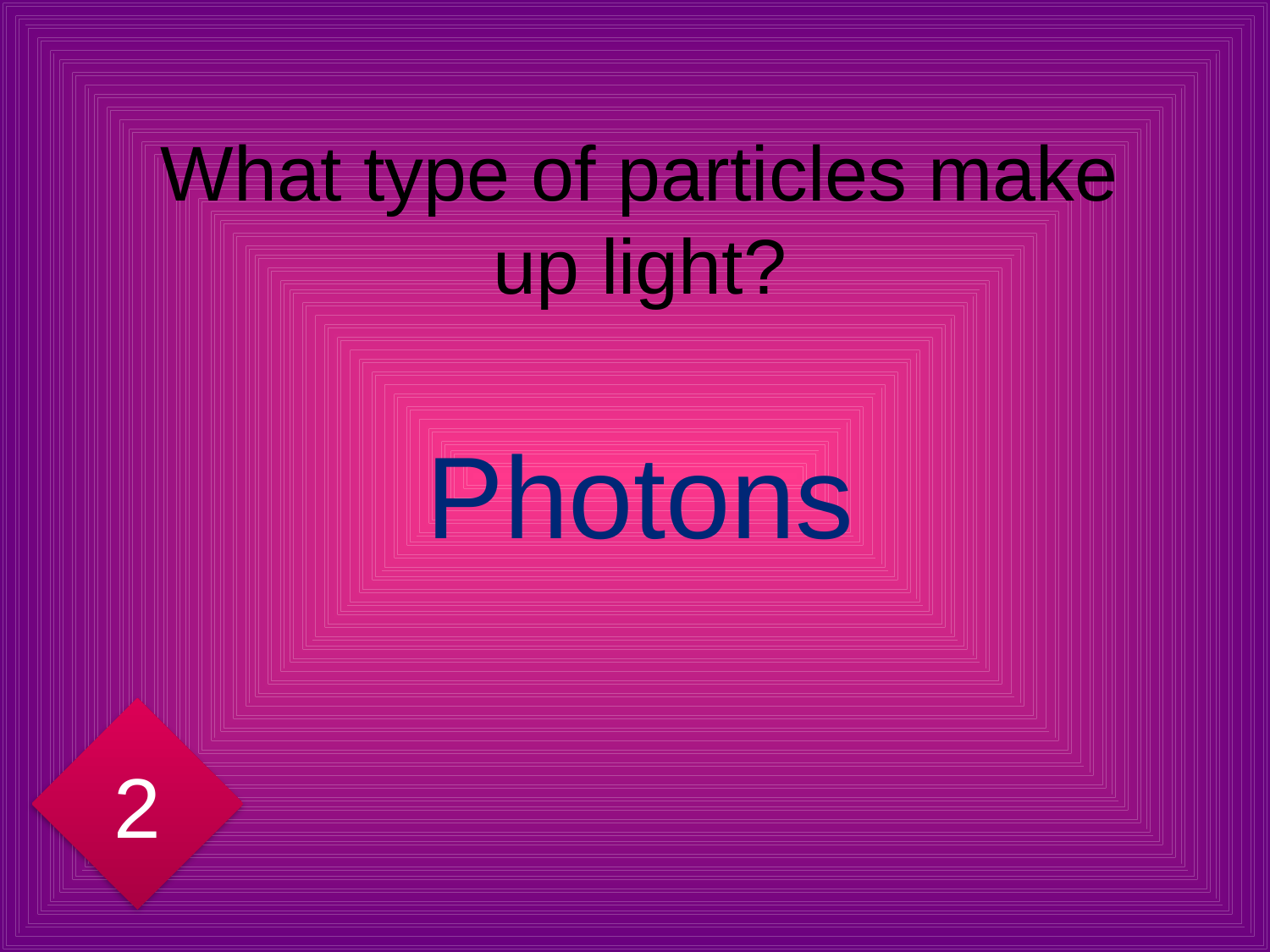

# What type of particles make up light?
Photons
2